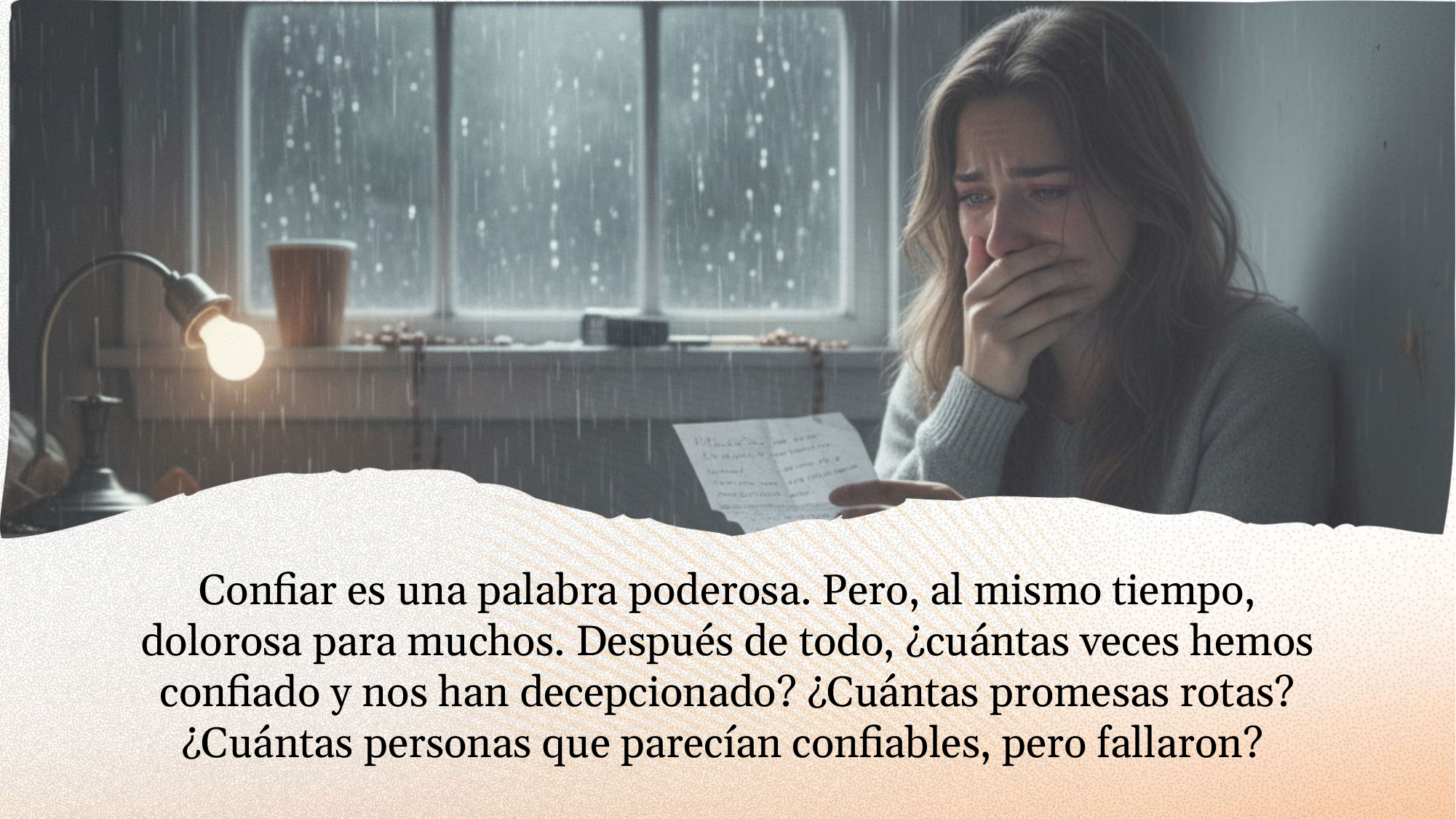

Confiar es una palabra poderosa. Pero, al mismo tiempo, dolorosa para muchos. Después de todo, ¿cuántas veces hemos confiado y nos han decepcionado? ¿Cuántas promesas rotas? ¿Cuántas personas que parecían confiables, pero fallaron?